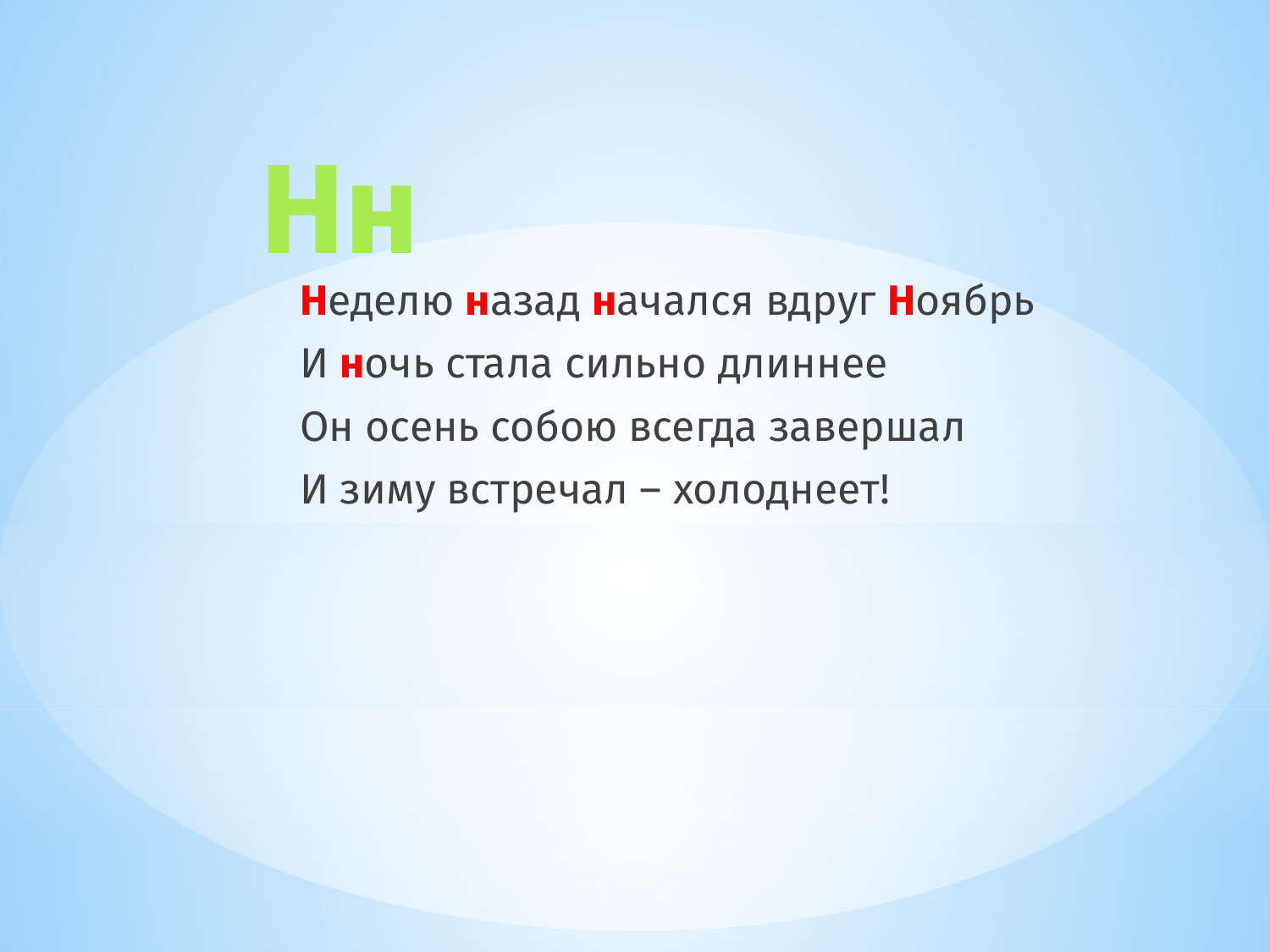

# Нн
Неделю назад начался вдруг Ноябрь
И ночь стала сильно длиннее
Он осень собою всегда завершал
И зиму встречал – холоднеет!